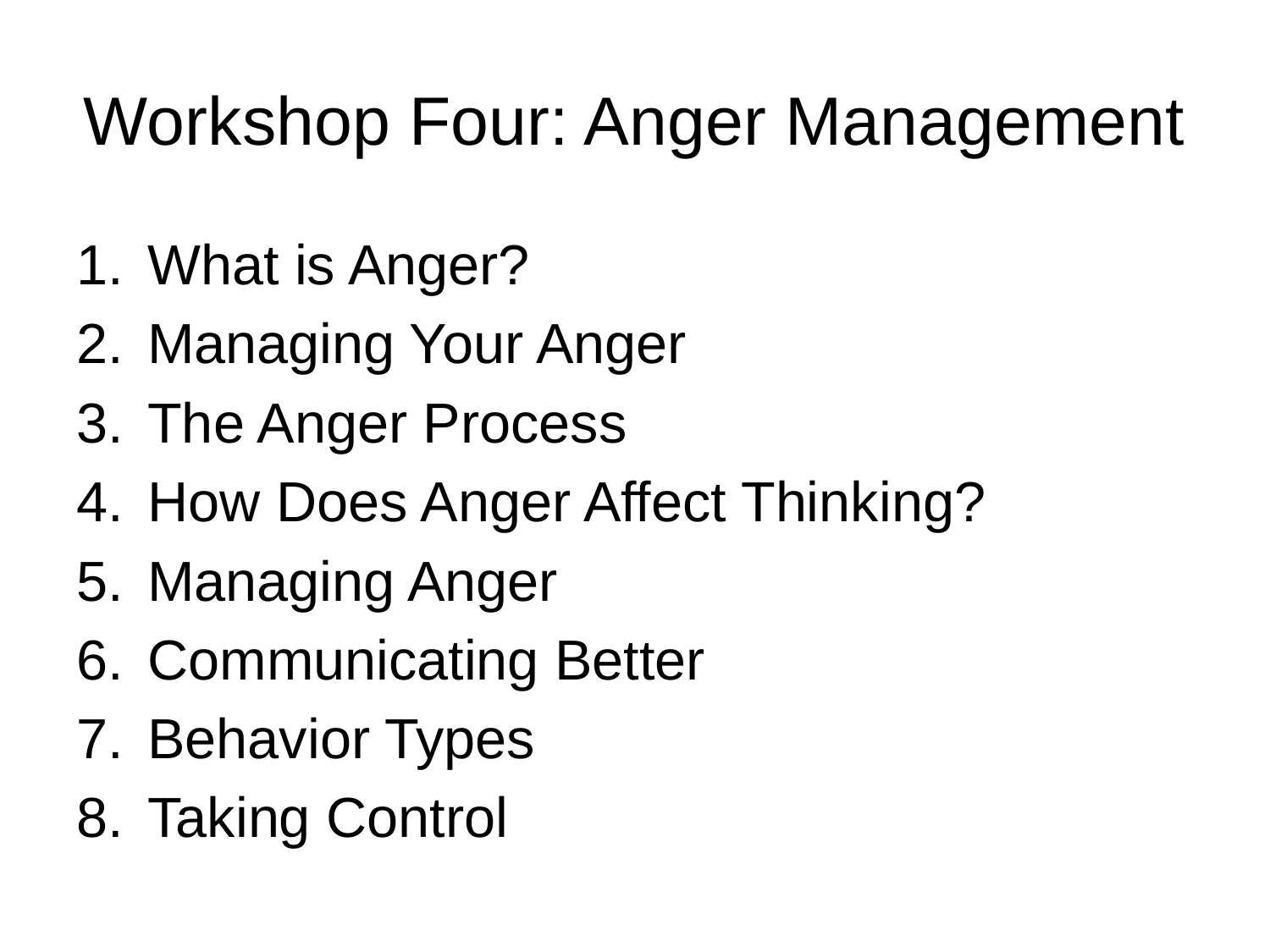

# Workshop Four: Anger Management
What is Anger?
Managing Your Anger
The Anger Process
How Does Anger Affect Thinking?
Managing Anger
Communicating Better
Behavior Types
Taking Control